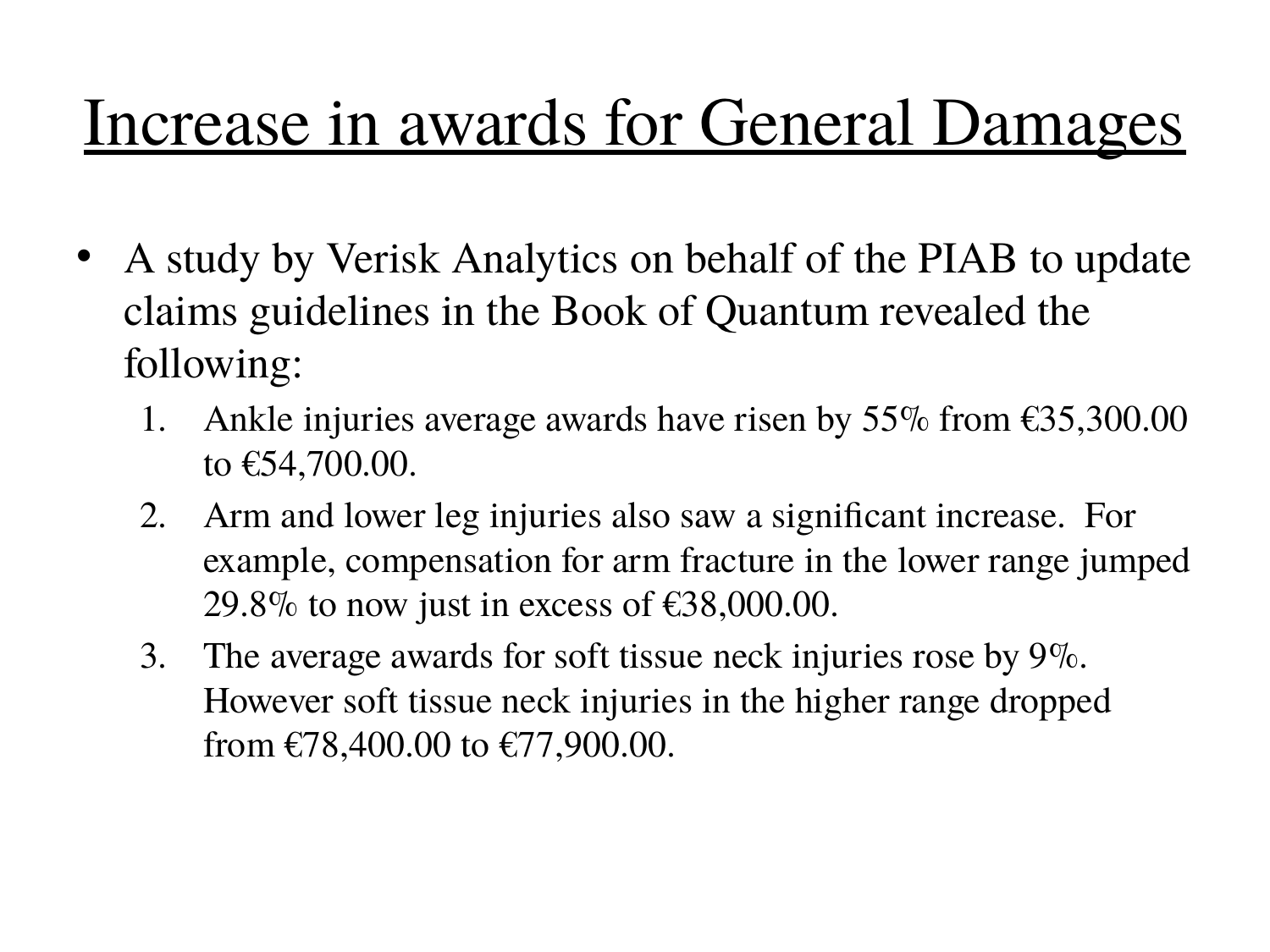

# Increase in awards for General Damages
A study by Verisk Analytics on behalf of the PIAB to update claims guidelines in the Book of Quantum revealed the following:
Ankle injuries average awards have risen by 55% from €35,300.00 to €54,700.00.
Arm and lower leg injuries also saw a significant increase.  For example, compensation for arm fracture in the lower range jumped 29.8% to now just in excess of €38,000.00.
The average awards for soft tissue neck injuries rose by 9%.  However soft tissue neck injuries in the higher range dropped from €78,400.00 to €77,900.00.